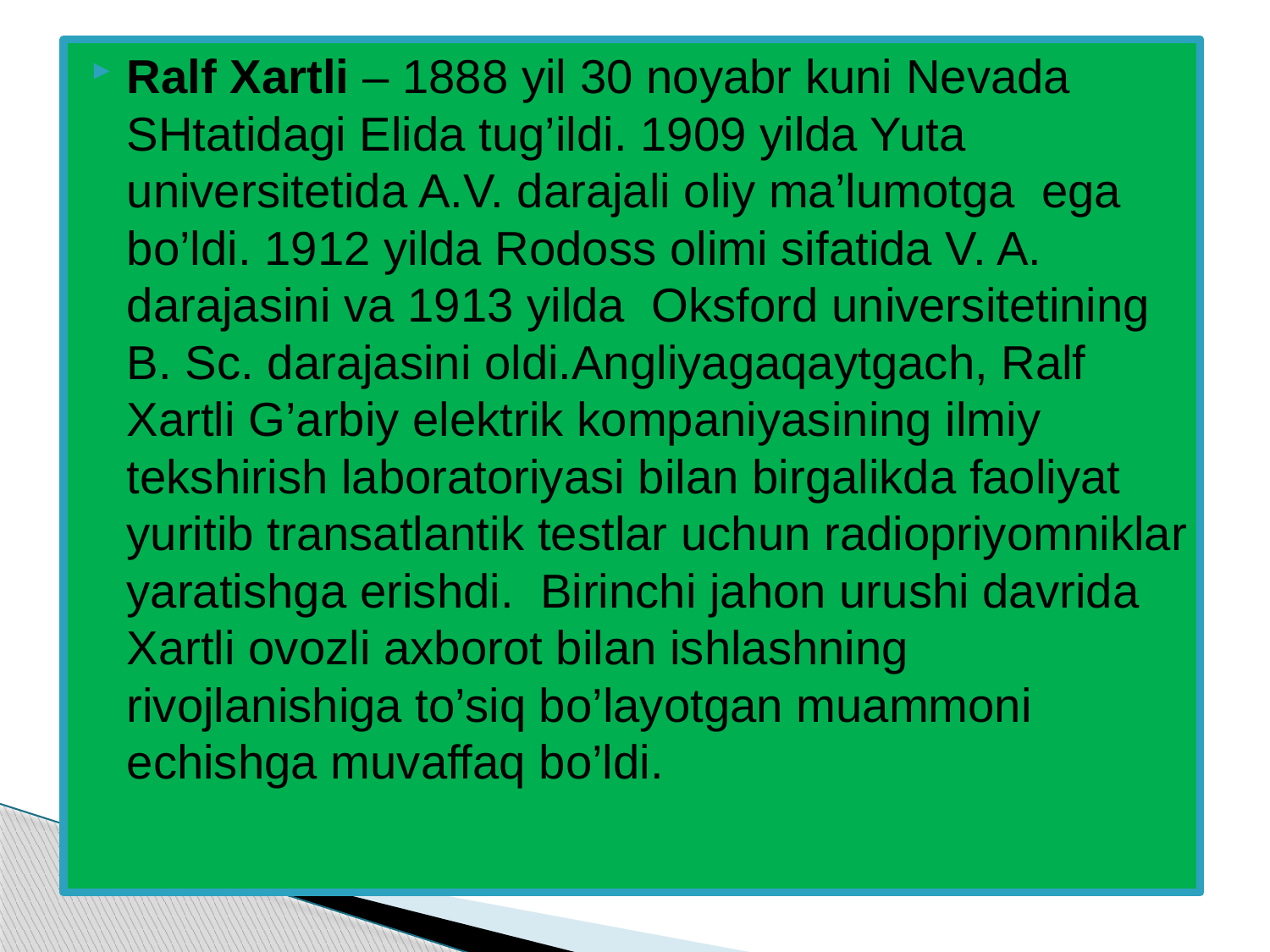

Ralf Xartli – 1888 yil 30 noyabr kuni Nеvada SHtatidagi Еlida tug’ildi. 1909 yilda Yuta univеrsitеtida A.V. darajali oliy ma’lumotga  ega bo’ldi. 1912 yilda Rodoss olimi sifatida V. A. darajasini va 1913 yilda  Oksford univеrsitеtining B. Sc. darajasini oldi.Angliyagaqaytgach, Ralf Xartli G’arbiy elektrik kompaniyasining ilmiy tekshirish laboratoriyasi bilan birgalikda faoliyat yuritib transatlantik testlar uchun radiopriyomniklar yaratishga erishdi.  Birinchi jahon urushi davrida Xartli ovozli axborot bilan ishlashning  rivojlanishiga to’siq bo’layotgan muammoni еchishga muvaffaq bo’ldi.